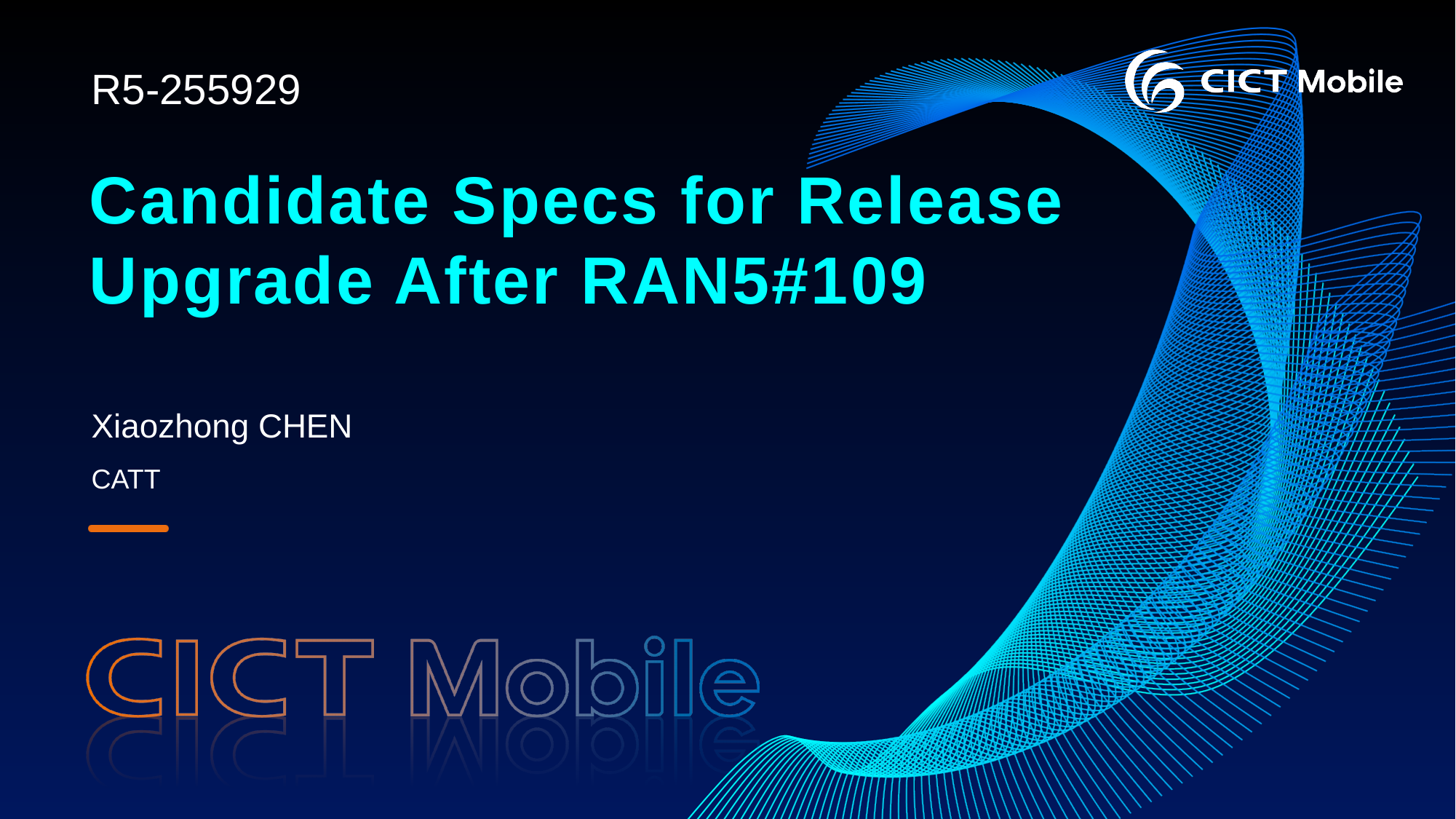

R5-255929
# Candidate Specs for Release Upgrade After RAN5#109
Xiaozhong CHEN
CATT